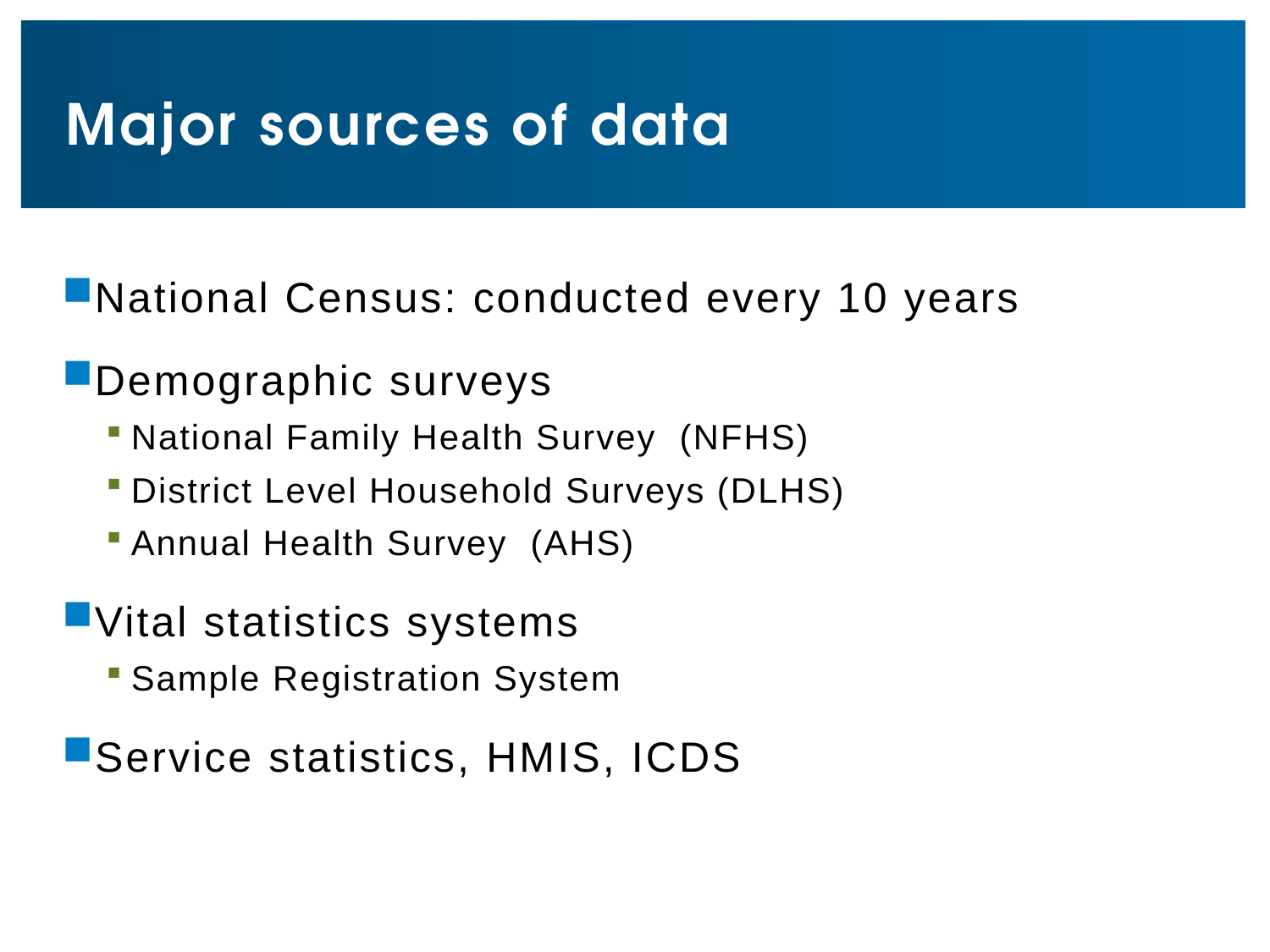

# Major sources of data
National Census: conducted every 10 years
Demographic surveys
National Family Health Survey  (NFHS)
District Level Household Surveys (DLHS)
Annual Health Survey  (AHS)
Vital statistics systems
Sample Registration System
Service statistics, HMIS, ICDS